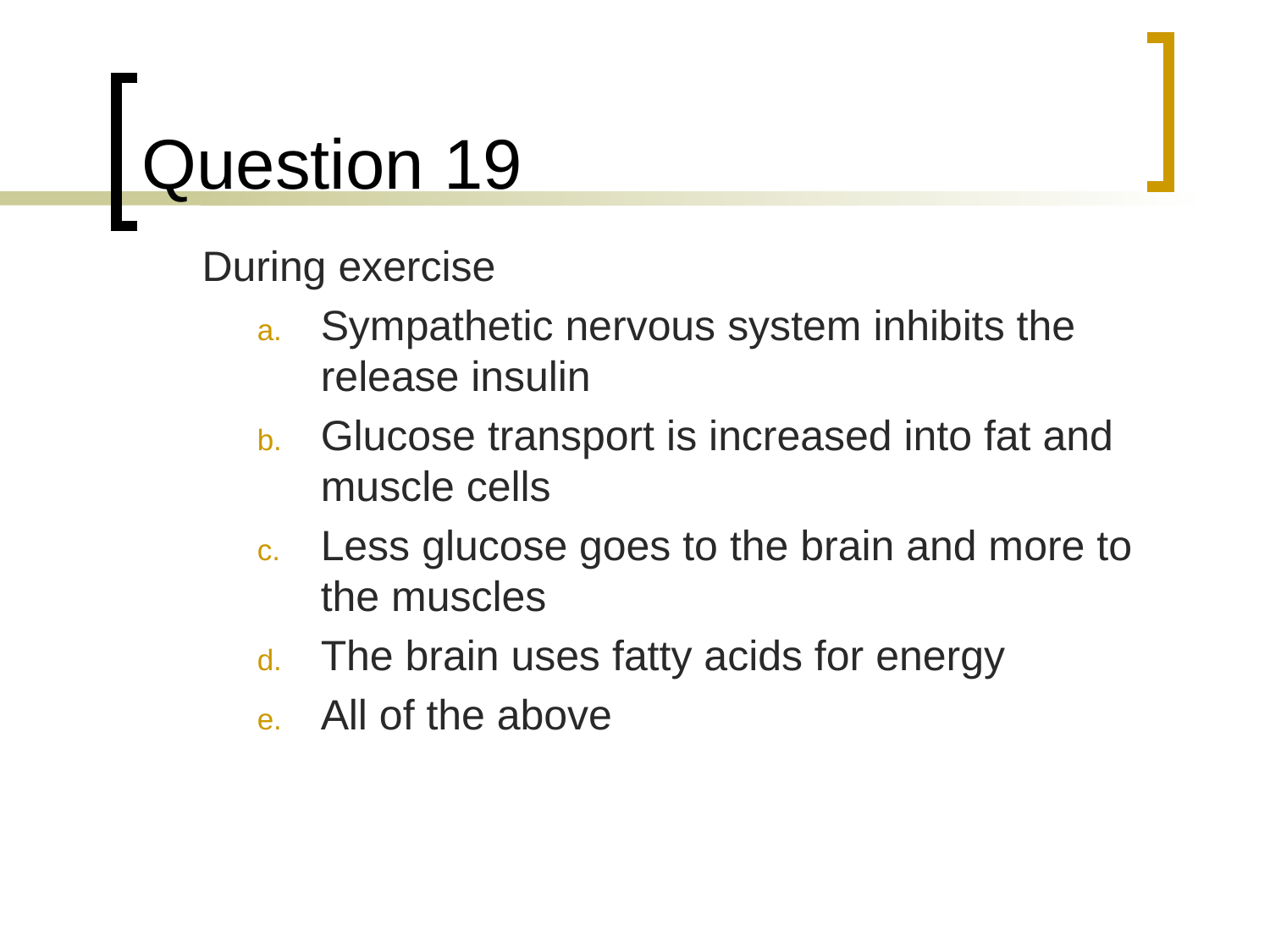

# Question 19
	During exercise
Sympathetic nervous system inhibits the release insulin
Glucose transport is increased into fat and muscle cells
Less glucose goes to the brain and more to the muscles
The brain uses fatty acids for energy
All of the above